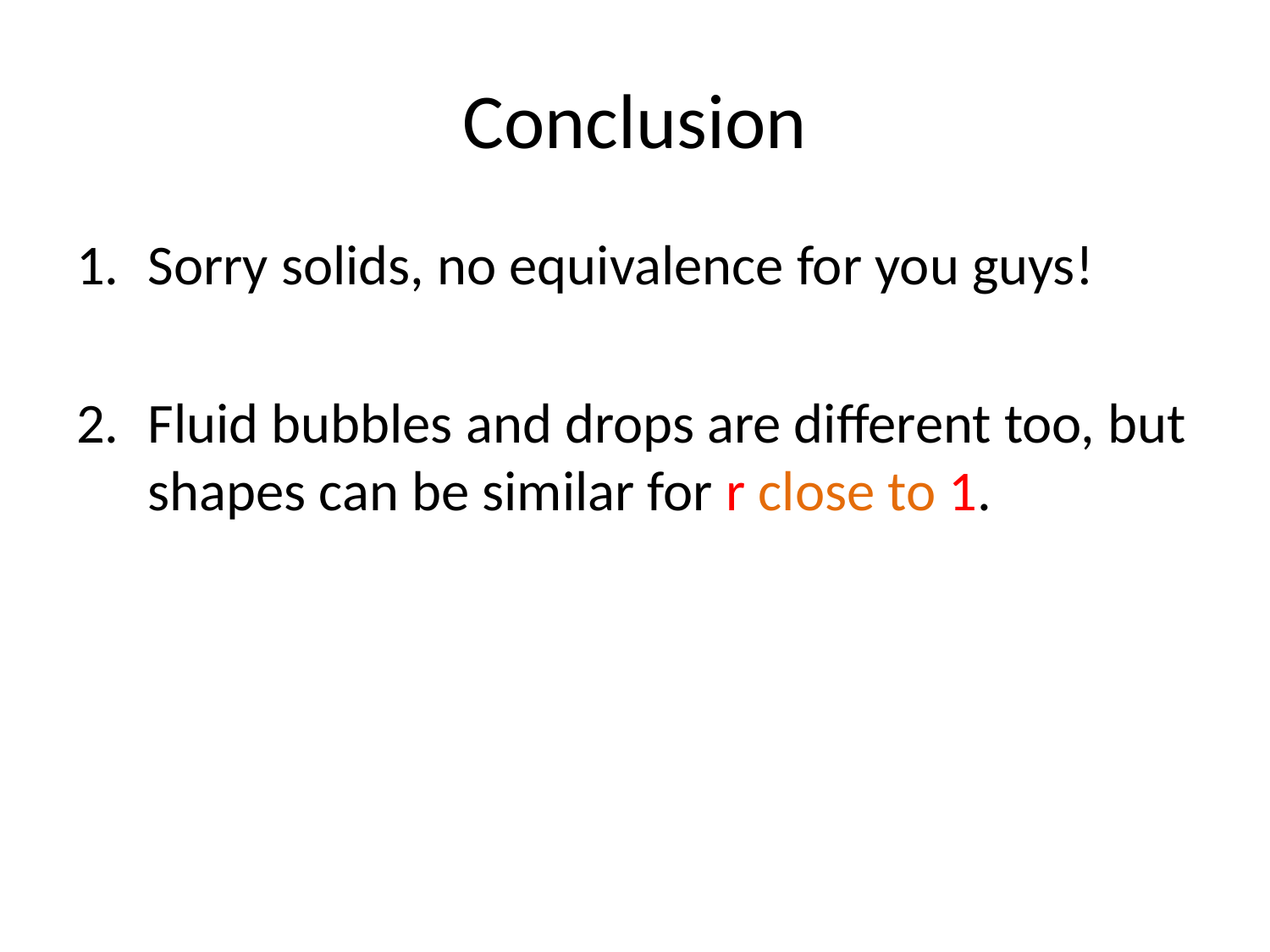

# Conclusion
Sorry solids, no equivalence for you guys!

Fluid bubbles and drops are different too, but shapes can be similar for r close to 1.